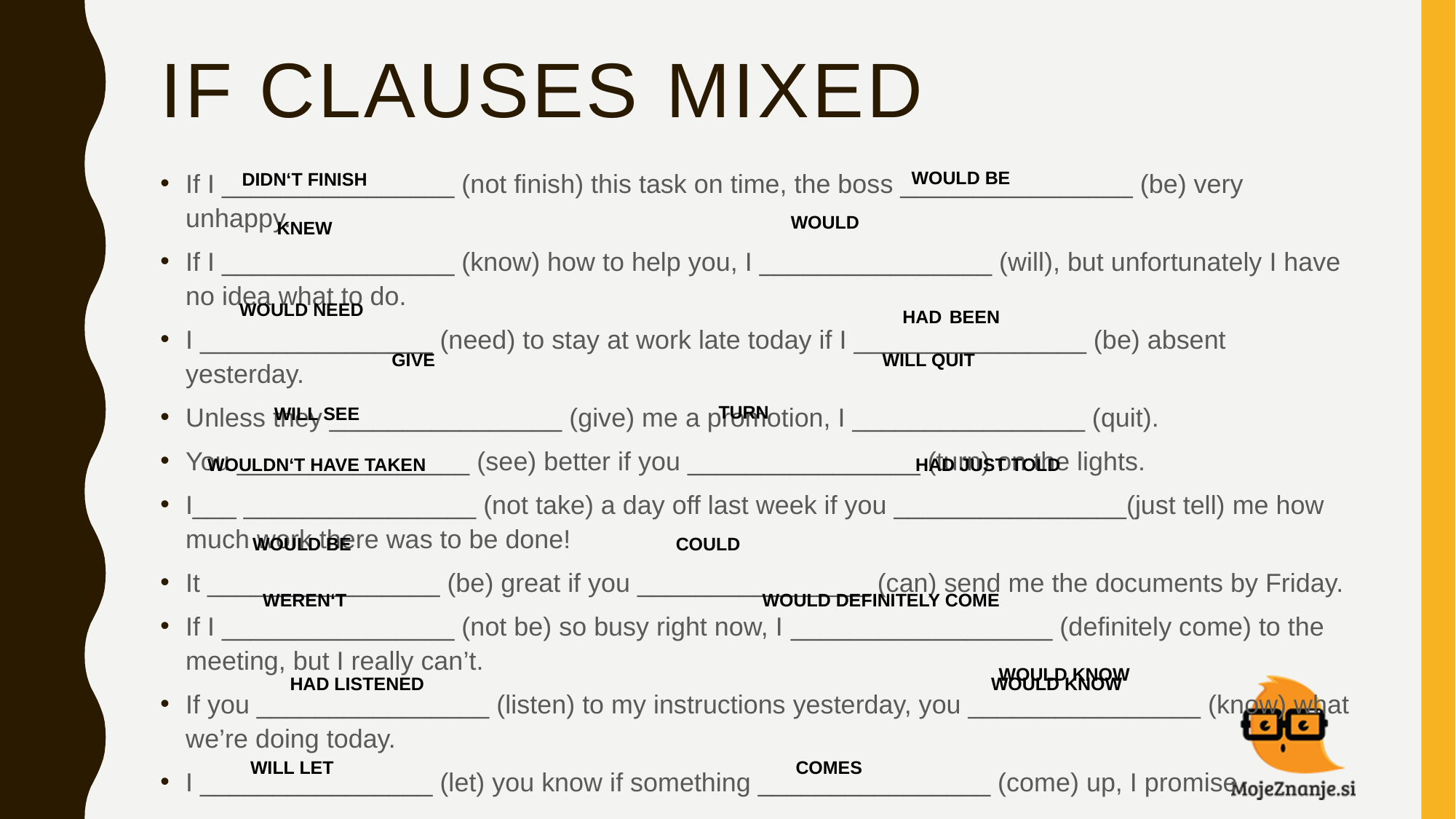

# IF CLAUSES mixed
If I ________________ (not finish) this task on time, the boss ________________ (be) very unhappy.
If I ________________ (know) how to help you, I ________________ (will), but unfortunately I have no idea what to do.
I ________________ (need) to stay at work late today if I ________________ (be) absent yesterday.
Unless they ________________ (give) me a promotion, I ________________ (quit).
You ________________ (see) better if you ________________ (turn) on the lights.
I___ ________________ (not take) a day off last week if you ________________(just tell) me how much work there was to be done!
It ________________ (be) great if you ________________ (can) send me the documents by Friday.
If I ________________ (not be) so busy right now, I __________________ (definitely come) to the meeting, but I really can’t.
If you ________________ (listen) to my instructions yesterday, you ________________ (know) what we’re doing today.
I ________________ (let) you know if something ________________ (come) up, I promise.
WOULD BE
DIDN‘T FINISH
WOULD
KNEW
HAD BEEN
WOULD NEED
GIVE
WILL QUIT
TURN
WILL SEE
WOULDN‘T HAVE TAKEN
HAD JUST TOLD
WOULD BE
COULD
WEREN‘T
WOULD DEFINITELY COME
WOULD KNOW
WOULD KNOW
HAD LISTENED
WILL LET
COMES